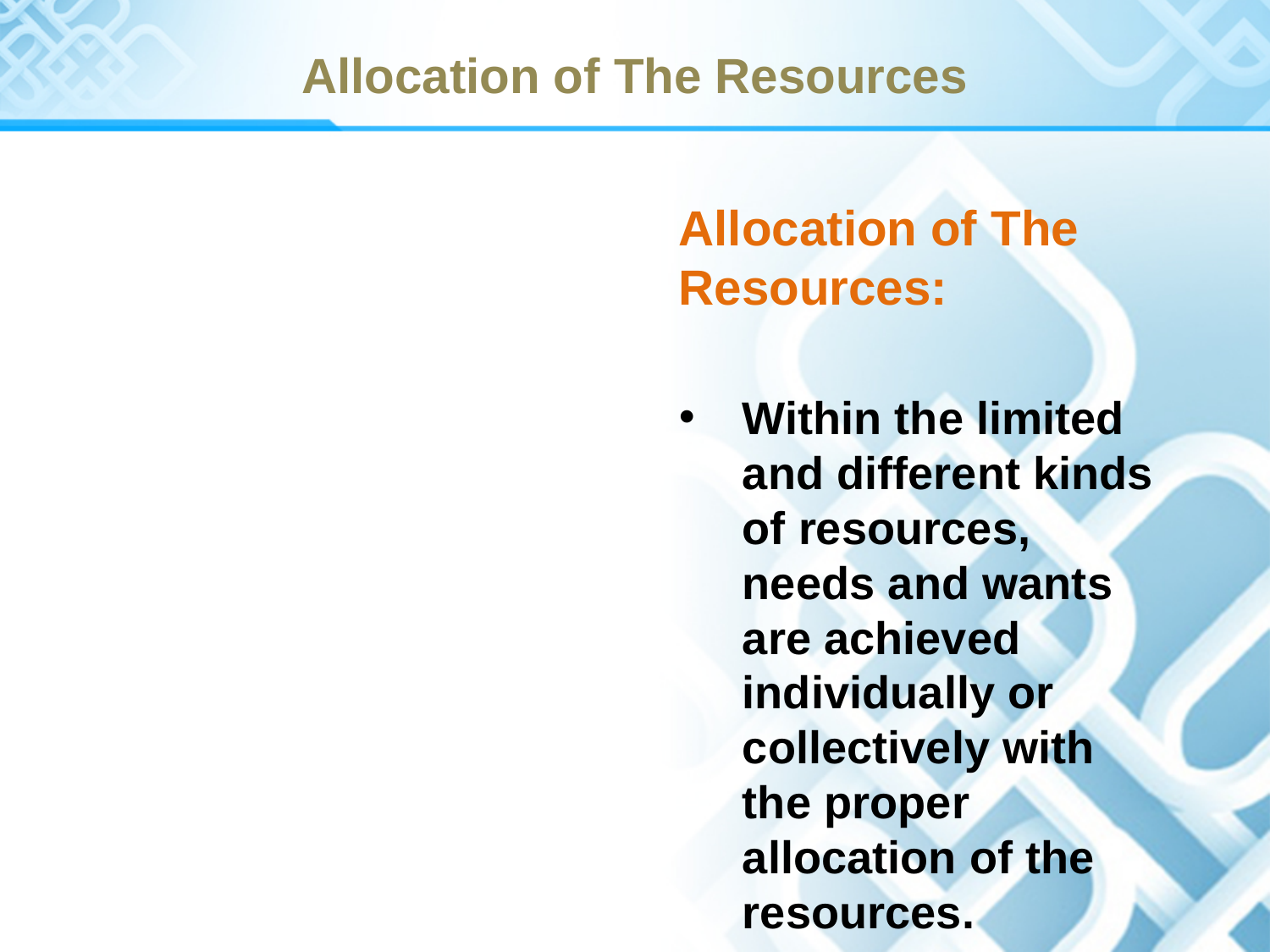

Allocation of The Resources
Allocation of The Resources:

Within the limited and different kinds of resources, needs and wants are achieved individually or collectively with the proper allocation of the resources.